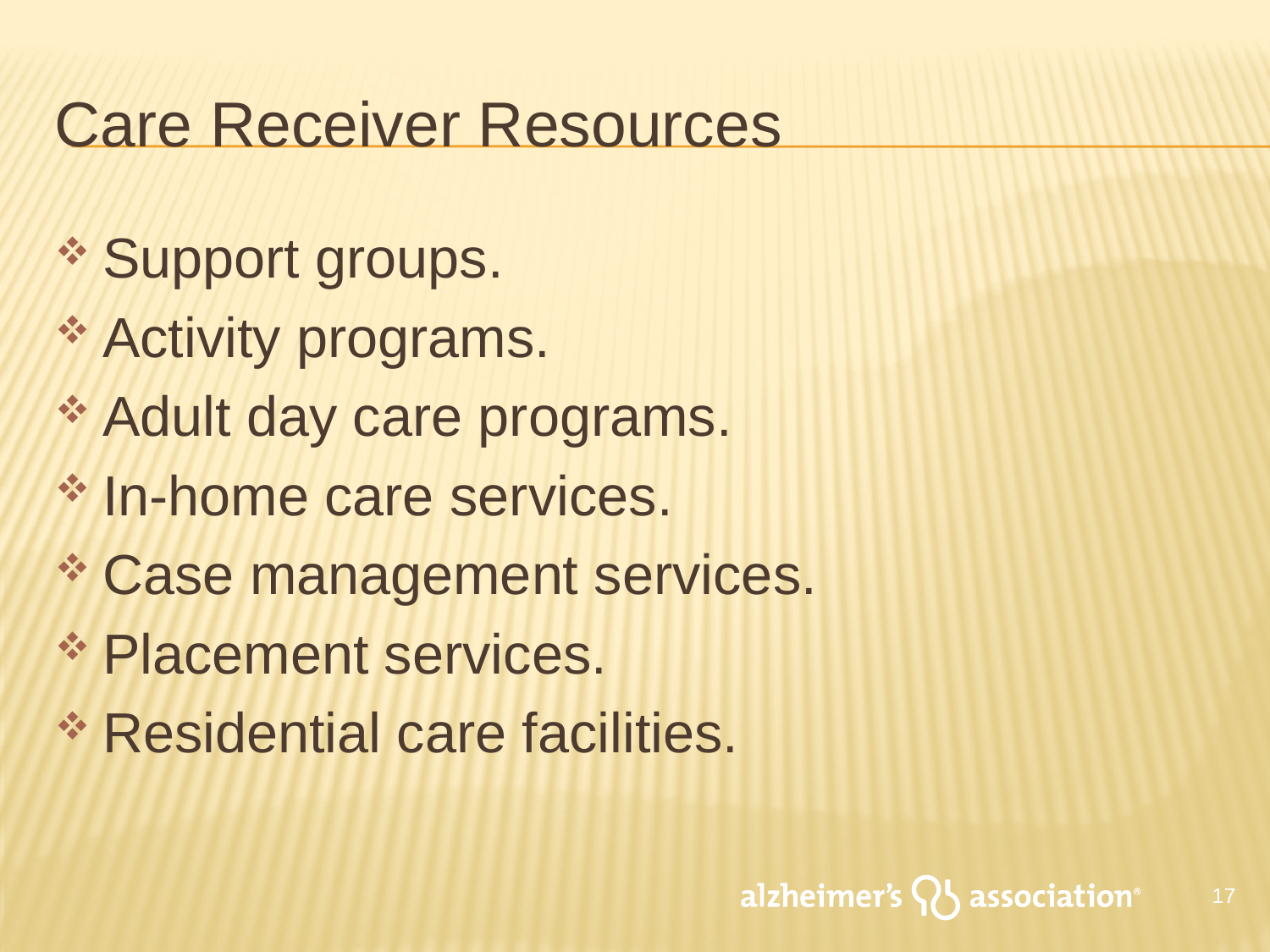

# Care Receiver Resources
Support groups.
Activity programs.
Adult day care programs.
In-home care services.
Case management services.
Placement services.
Residential care facilities.

17